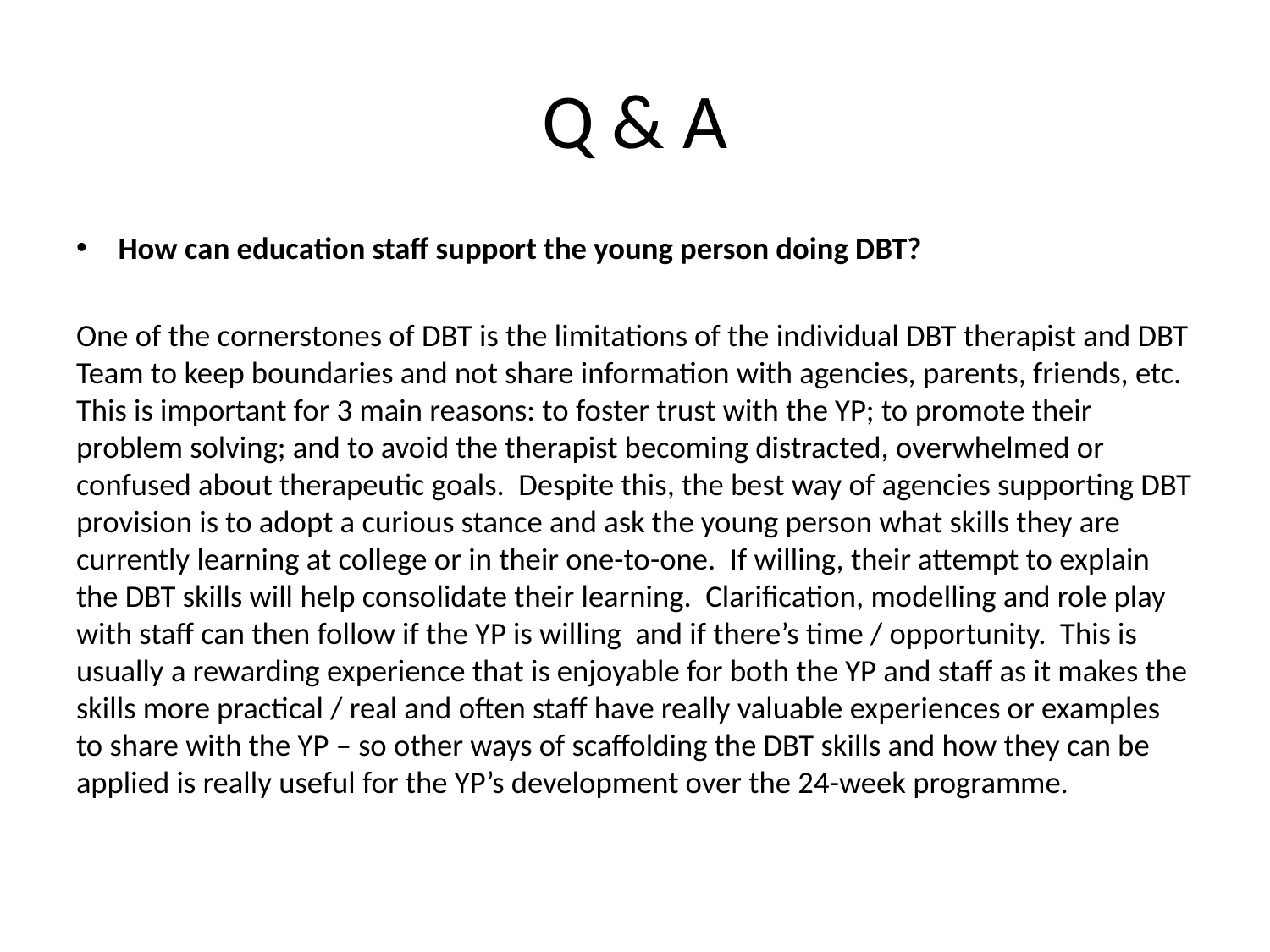

# Q & A
How can education staff support the young person doing DBT?

One of the cornerstones of DBT is the limitations of the individual DBT therapist and DBT Team to keep boundaries and not share information with agencies, parents, friends, etc.  This is important for 3 main reasons: to foster trust with the YP; to promote their problem solving; and to avoid the therapist becoming distracted, overwhelmed or confused about therapeutic goals.  Despite this, the best way of agencies supporting DBT provision is to adopt a curious stance and ask the young person what skills they are currently learning at college or in their one-to-one.  If willing, their attempt to explain the DBT skills will help consolidate their learning.  Clarification, modelling and role play with staff can then follow if the YP is willing  and if there’s time / opportunity.  This is usually a rewarding experience that is enjoyable for both the YP and staff as it makes the skills more practical / real and often staff have really valuable experiences or examples to share with the YP – so other ways of scaffolding the DBT skills and how they can be applied is really useful for the YP’s development over the 24-week programme.